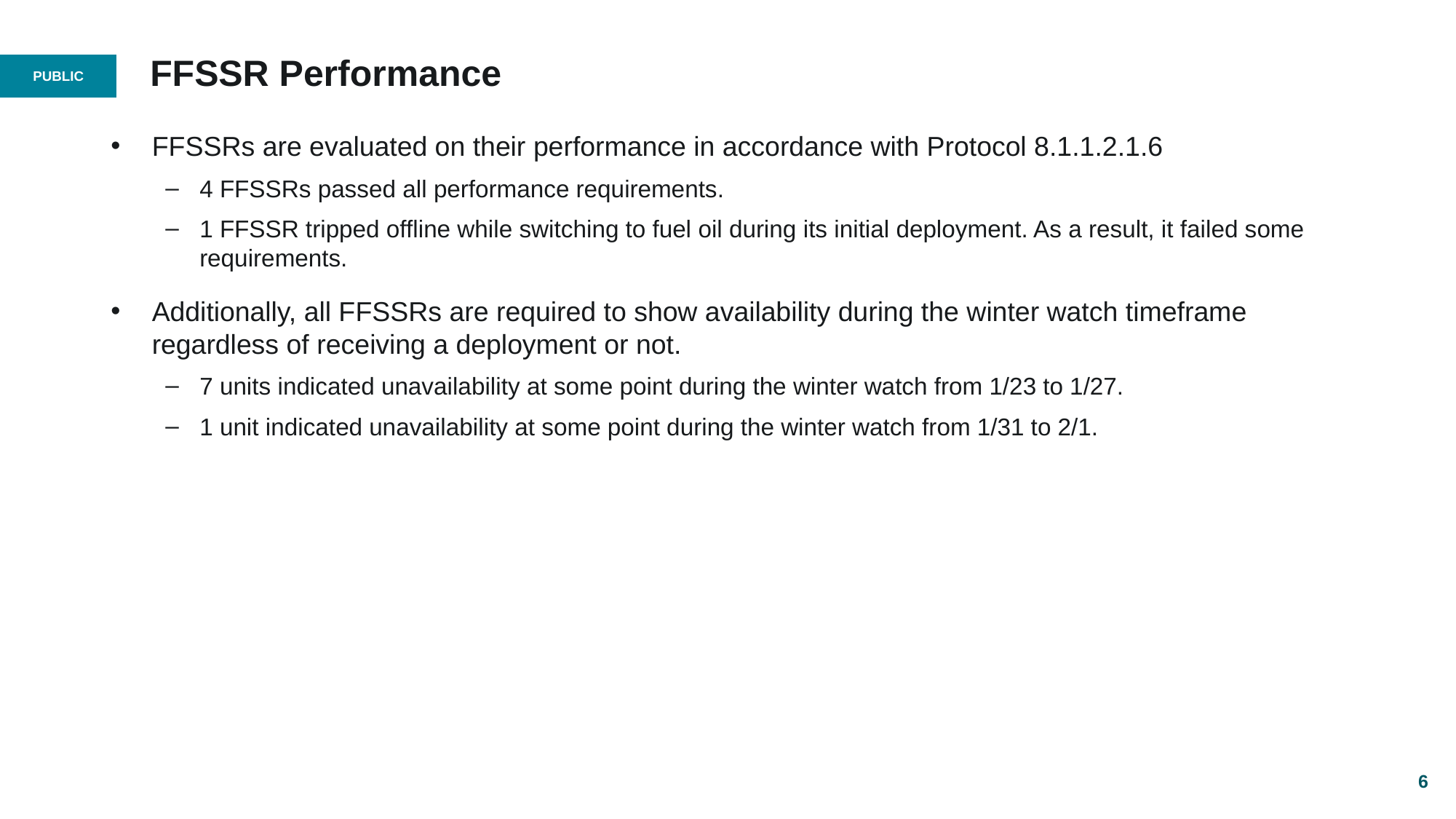

# FFSSR Performance
FFSSRs are evaluated on their performance in accordance with Protocol 8.1.1.2.1.6
4 FFSSRs passed all performance requirements.
1 FFSSR tripped offline while switching to fuel oil during its initial deployment. As a result, it failed some requirements.
Additionally, all FFSSRs are required to show availability during the winter watch timeframe regardless of receiving a deployment or not.
7 units indicated unavailability at some point during the winter watch from 1/23 to 1/27.
1 unit indicated unavailability at some point during the winter watch from 1/31 to 2/1.

6